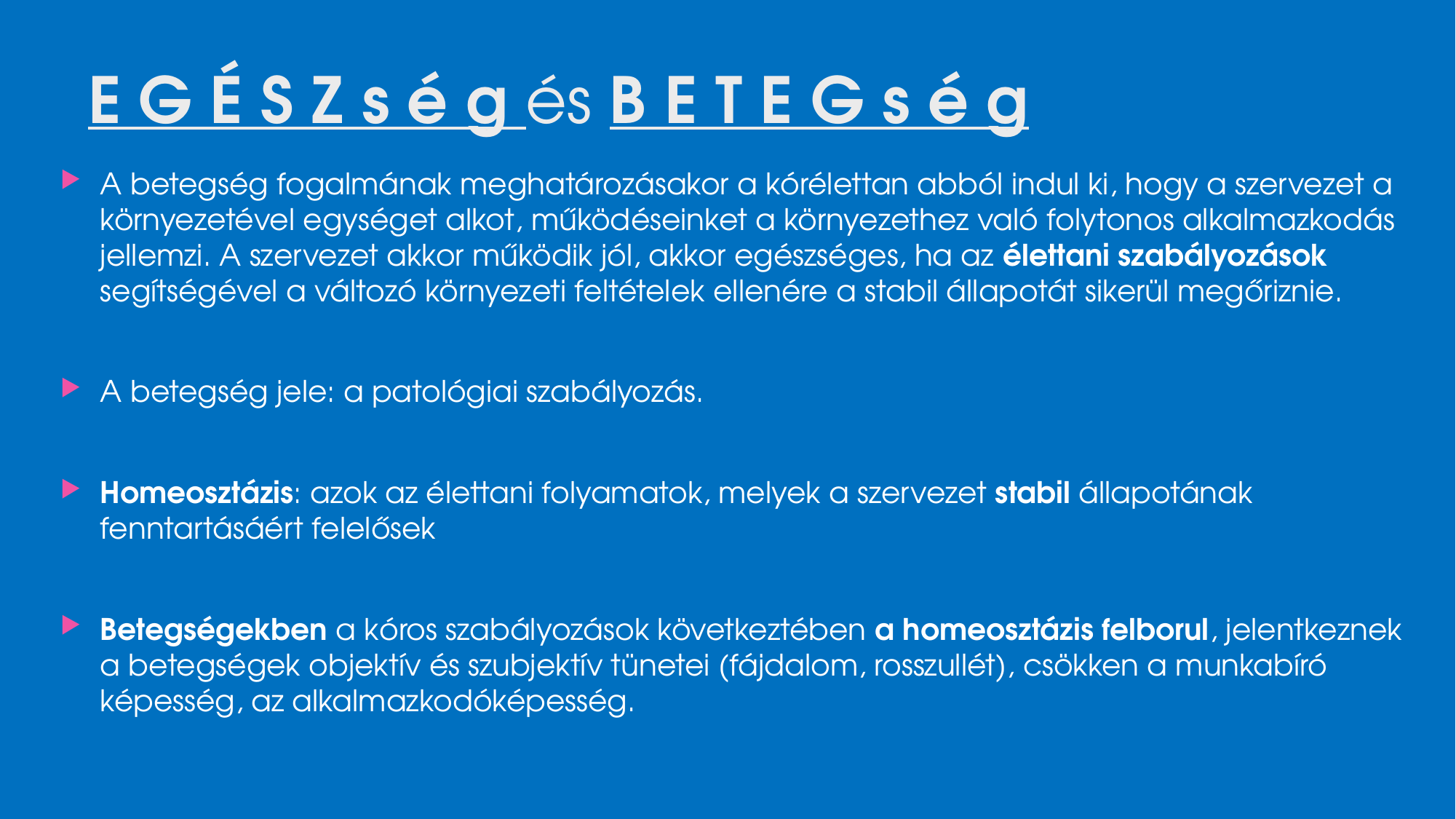

# E G É S Z s é g és B E T E G s é g
A betegség fogalmának meghatározásakor a kórélettan abból indul ki, hogy a szervezet a környezetével egységet alkot, működéseinket a környezethez való folytonos alkalmazkodás jellemzi. A szervezet akkor működik jól, akkor egészséges, ha az élettani szabályozások segítségével a változó környezeti feltételek ellenére a stabil állapotát sikerül megőriznie.

A betegség jele: a patológiai szabályozás.

Homeosztázis: azok az élettani folyamatok, melyek a szervezet stabil állapotának fenntartásáért felelősek

Betegségekben a kóros szabá­lyozások következtében a homeosztázis felborul, jelentkeznek a betegségek objektív és szubjektív tünetei (fájdalom, rosszullét), csökken a munkabíró képesség, az alkalmazkodóképesség.